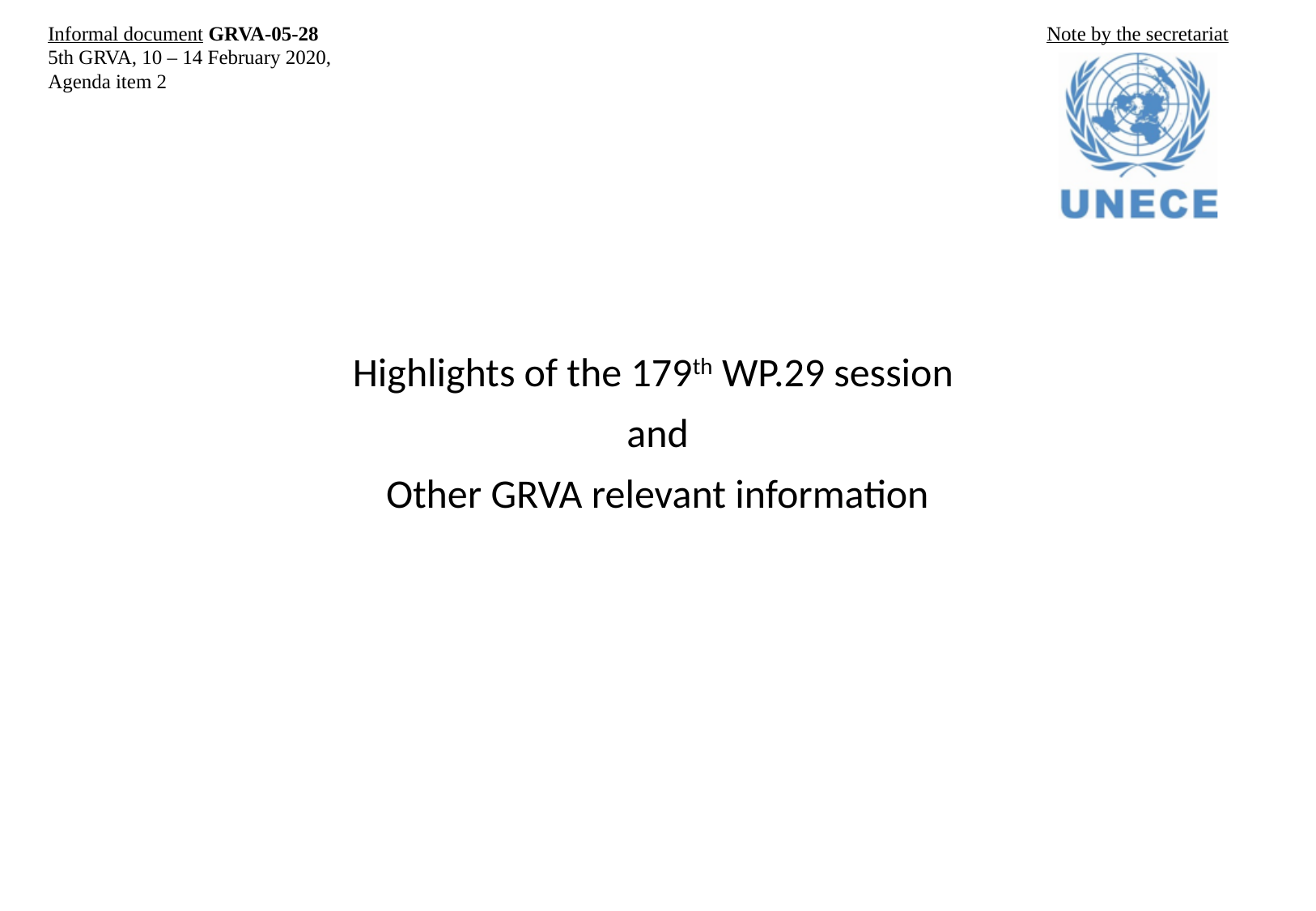

Informal document GRVA-05-28
5th GRVA, 10 – 14 February 2020,
Agenda item 2
Note by the secretariat
Highlights of the 179th WP.29 session
and
Other GRVA relevant information